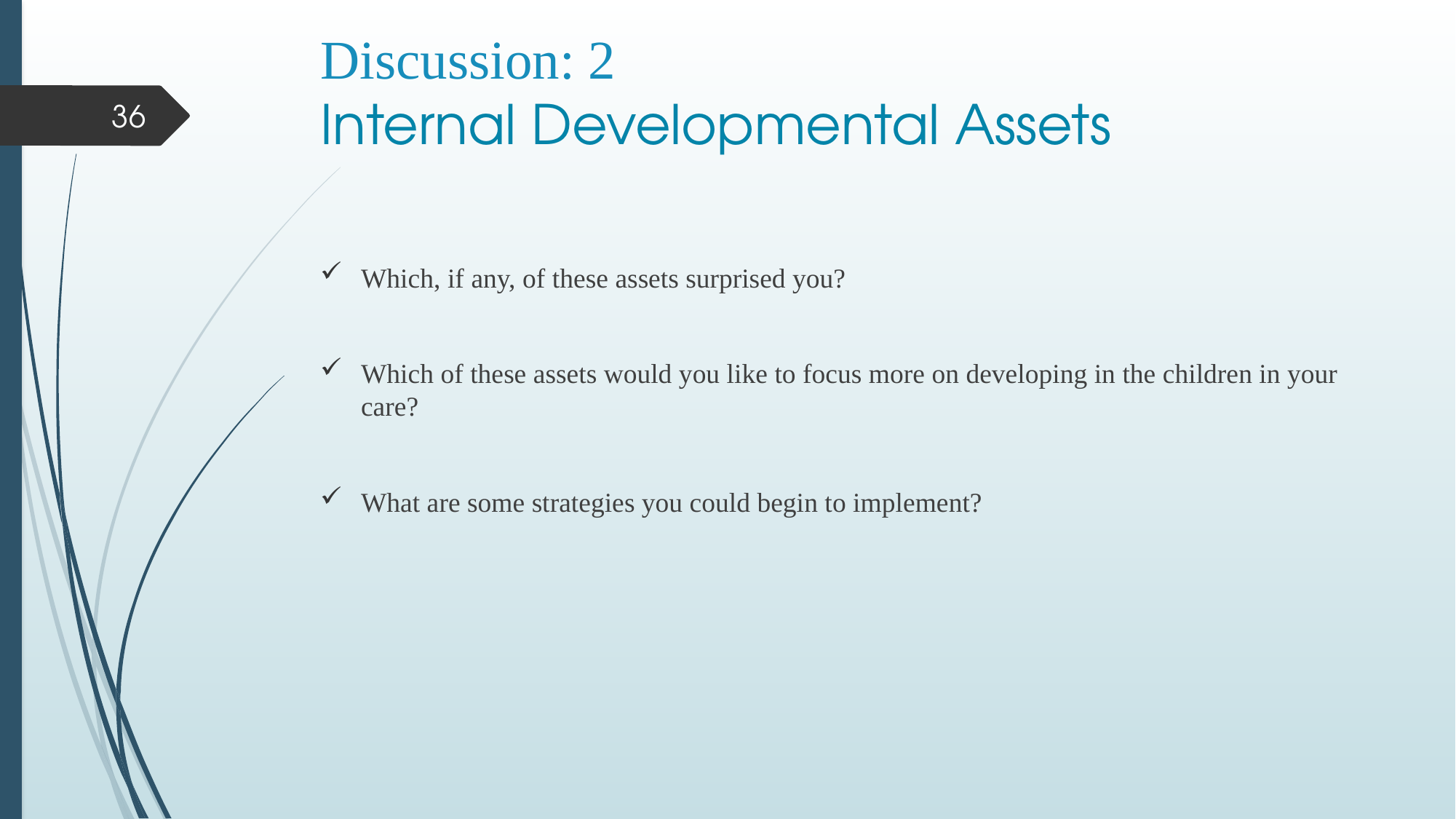

# Discussion: 2 Internal Developmental Assets
36
Which, if any, of these assets surprised you?

Which of these assets would you like to focus more on developing in the children in your care?

What are some strategies you could begin to implement?